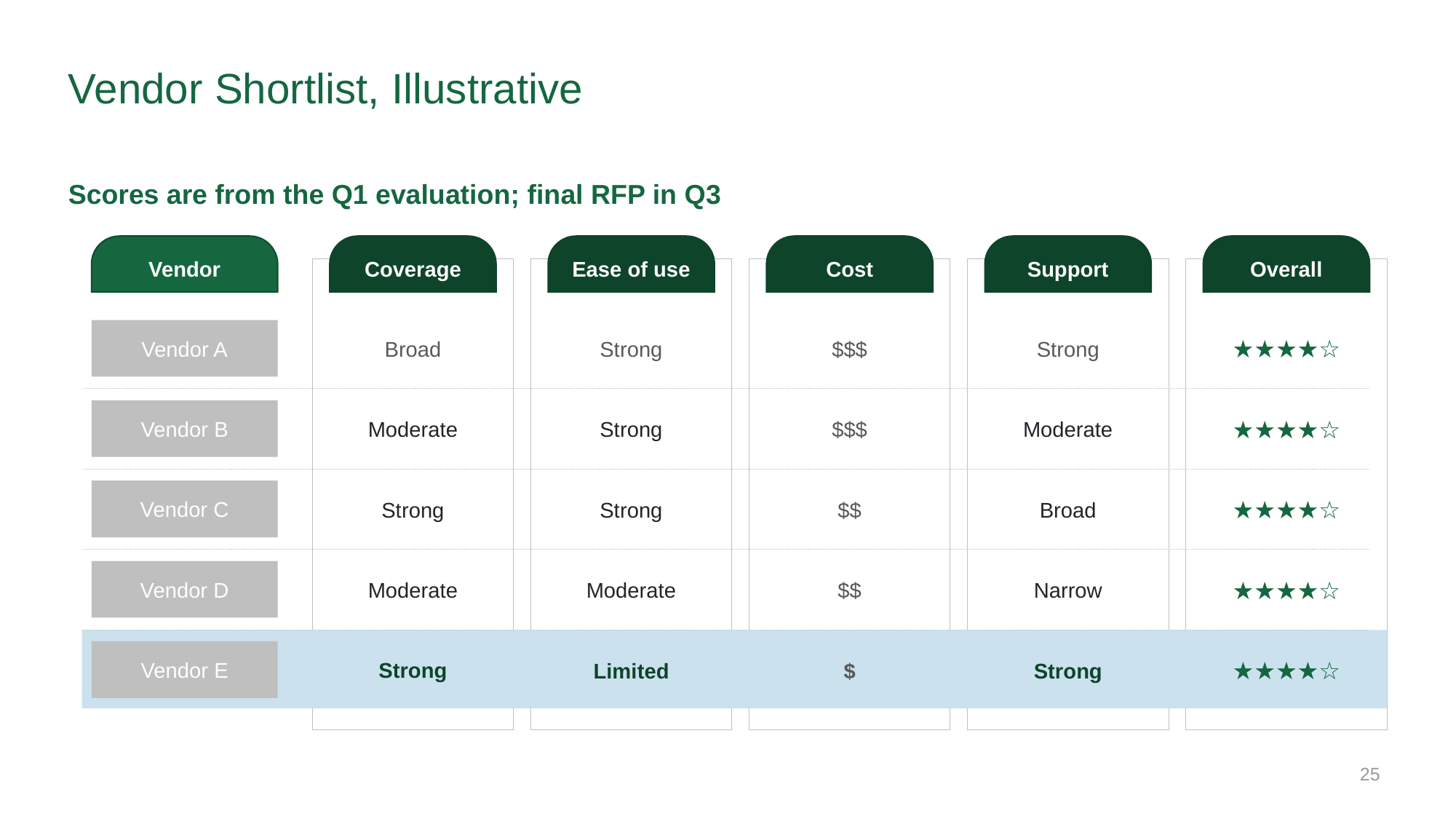

# Vendor Shortlist, Illustrative
Scores are from the Q1 evaluation; final RFP in Q3
Vendor
Coverage
Ease of use
Cost
Support
Overall

Vendor A
Broad
Strong
$$$
Strong
★★★★☆
Vendor B
Moderate
Strong
$$$
Moderate
★★★★☆
Vendor C
Strong
Strong
$$
Broad
★★★★☆
Vendor D
Moderate
Moderate
$$
Narrow
★★★★☆

Vendor E
Strong
Limited
$
Strong
★★★★☆
25